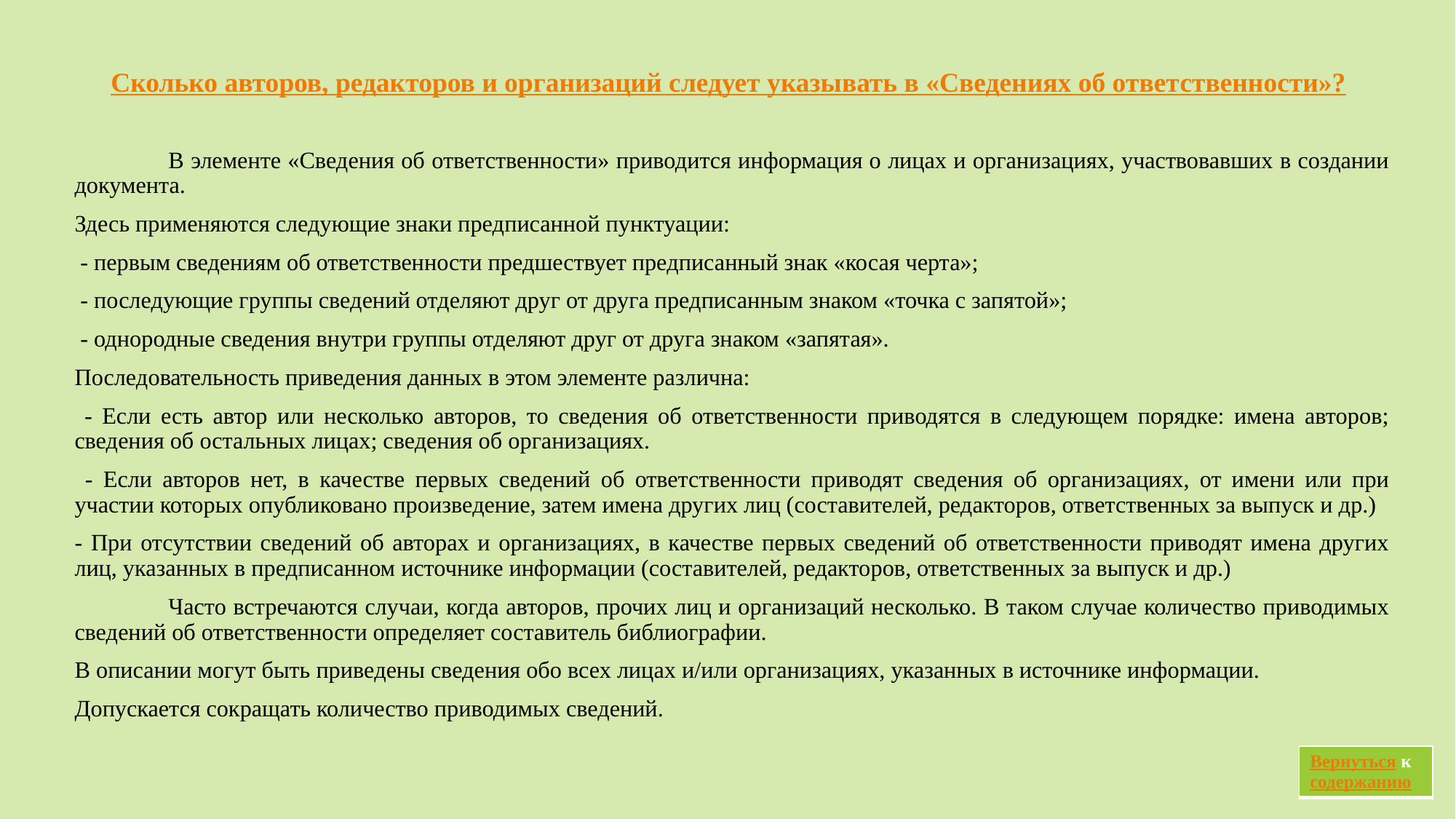

# Сколько авторов, редакторов и организаций следует указывать в «Сведениях об ответственности»?
	В элементе «Сведения об ответственности» приводится информация о лицах и организациях, участвовавших в создании документа.
Здесь применяются следующие знаки предписанной пунктуации:
 - первым сведениям об ответственности предшествует предписанный знак «косая черта»;
 - последующие группы сведений отделяют друг от друга предписанным знаком «точка с запятой»;
 - однородные сведения внутри группы отделяют друг от друга знаком «запятая».
Последовательность приведения данных в этом элементе различна:
 - Если есть автор или несколько авторов, то сведения об ответственности приводятся в следующем порядке: имена авторов; сведения об остальных лицах; сведения об организациях.
 - Если авторов нет, в качестве первых сведений об ответственности приводят сведения об организациях, от имени или при участии которых опубликовано произведение, затем имена других лиц (составителей, редакторов, ответственных за выпуск и др.)
- При отсутствии сведений об авторах и организациях, в качестве первых сведений об ответственности приводят имена других лиц, указанных в предписанном источнике информации (составителей, редакторов, ответственных за выпуск и др.)
	Часто встречаются случаи, когда авторов, прочих лиц и организаций несколько. В таком случае количество приводимых сведений об ответственности определяет составитель библиографии.
В описании могут быть приведены сведения обо всех лицах и/или организациях, указанных в источнике информации.
Допускается сокращать количество приводимых сведений.
| Вернуться к содержанию |
| --- |